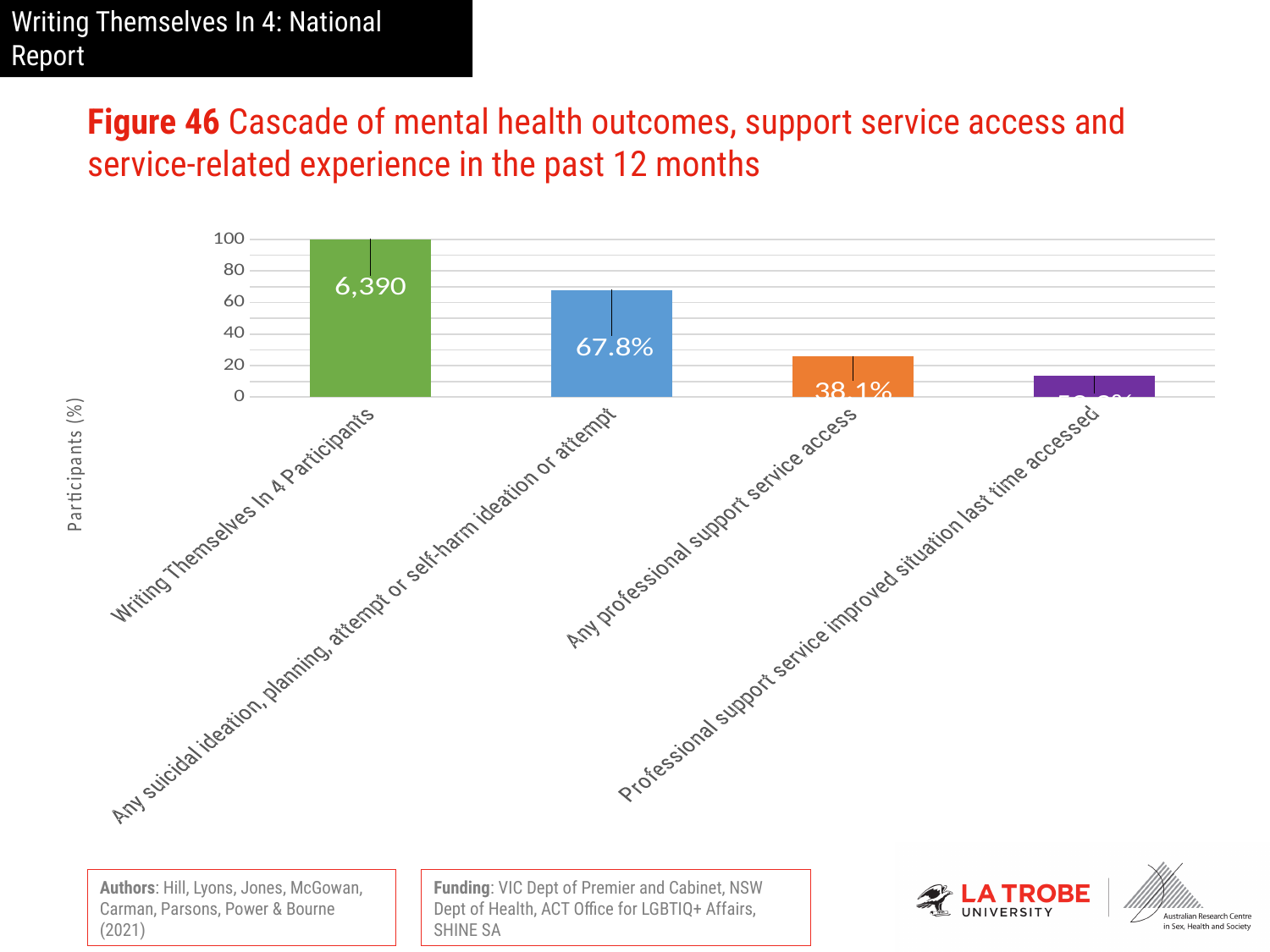

# Figure 46 Cascade of mental health outcomes, support service access and service-related experience in the past 12 months

### Chart

| Category |  |
|---|---|
| Writing Themselves In 4 Participants | 100.0 |
| Any suicidal ideation, planning, attempt or self-harm ideation or attempt | 67.8 |
| Any professional support service access | 25.83 |
| Professional support service improved situation last time accessed | 13.6 |